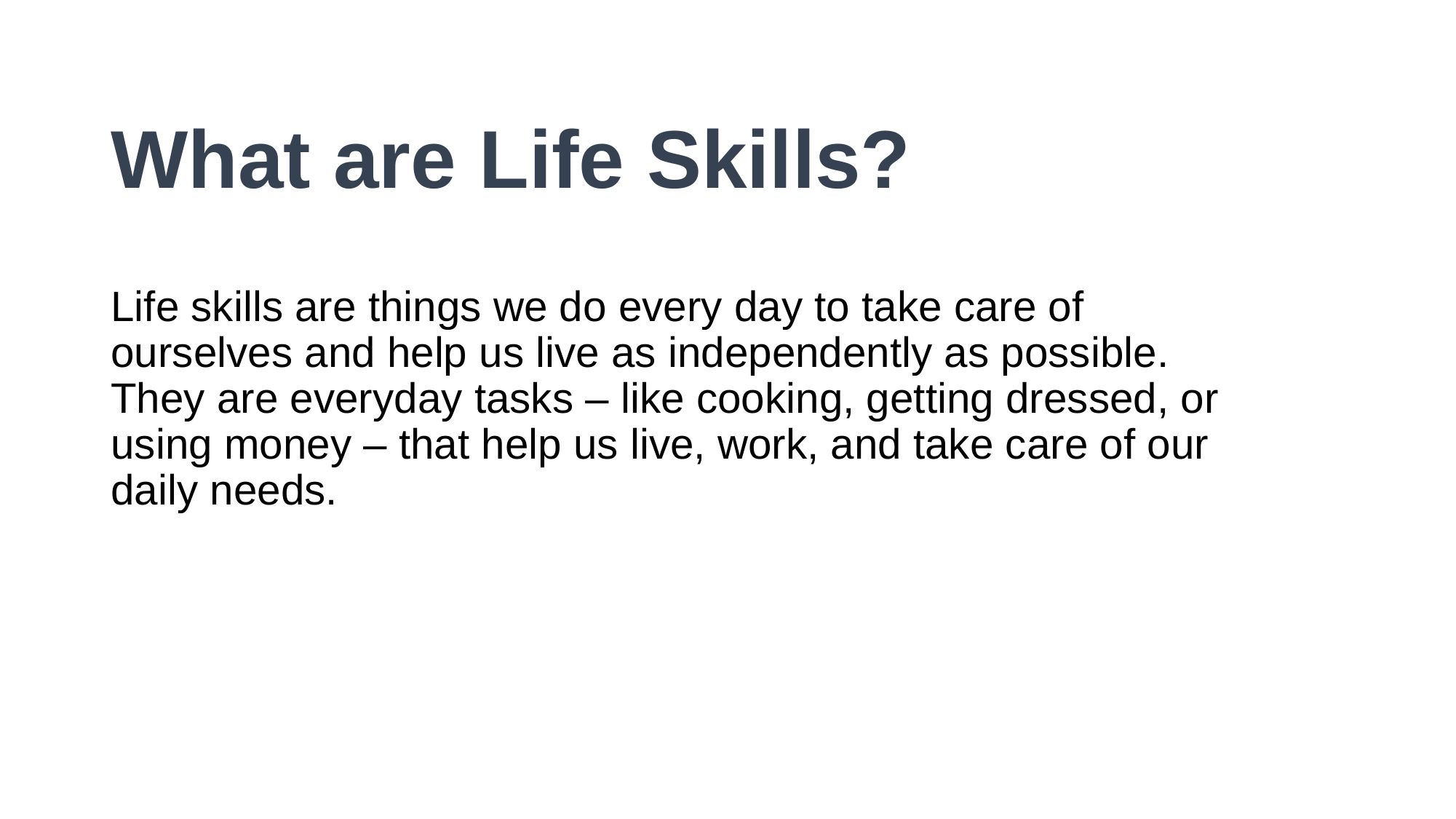

# What are Life Skills?
Life skills are things we do every day to take care of ourselves and help us live as independently as possible.  They are everyday tasks – like cooking, getting dressed, or using money – that help us live, work, and take care of our daily needs.